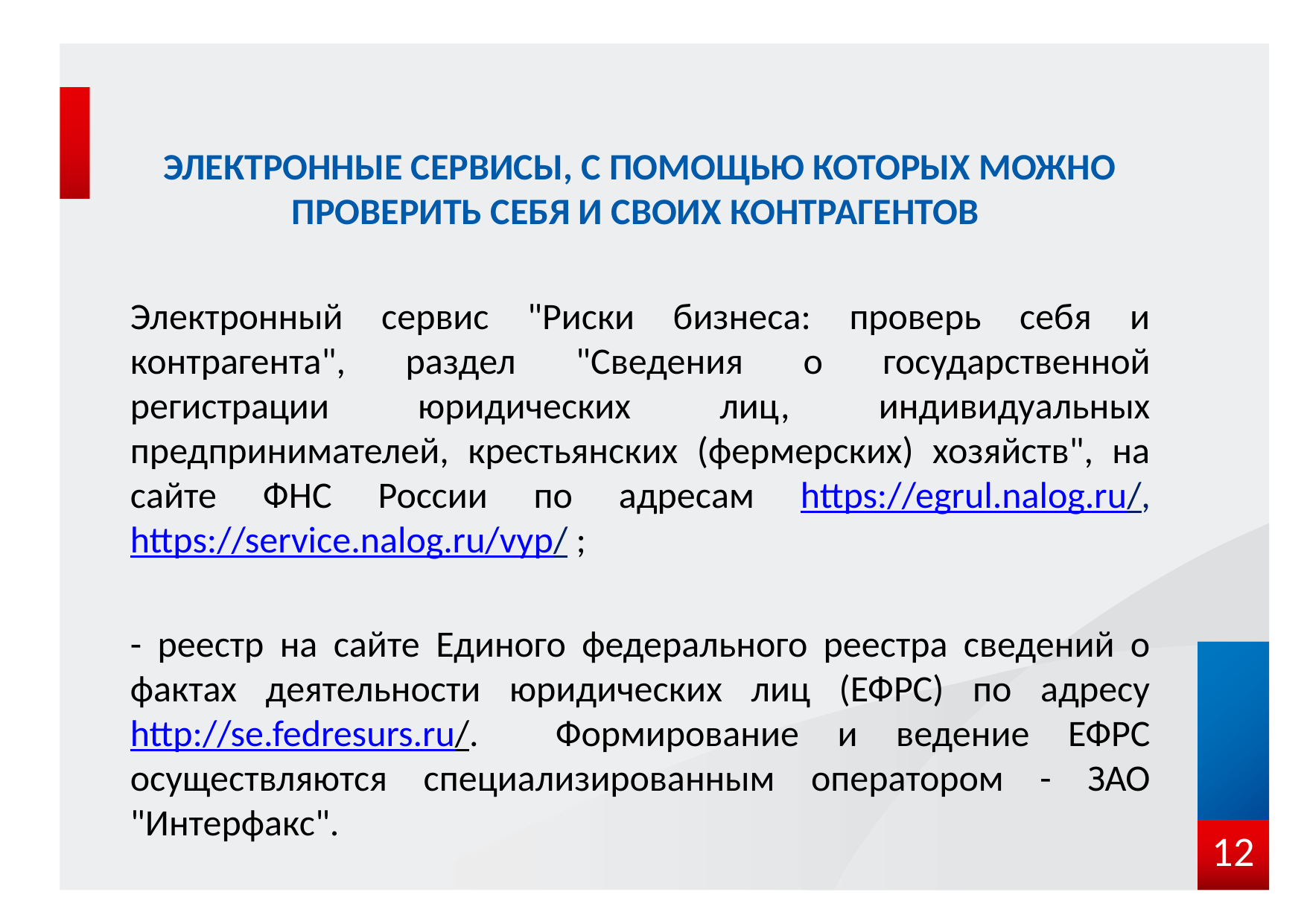

# электронные сервисы, с помощью которых можно проверить себя и своих контрагентов
Электронный сервис "Риски бизнеса: проверь себя и контрагента", раздел "Сведения о государственной регистрации юридических лиц, индивидуальных предпринимателей, крестьянских (фермерских) хозяйств", на сайте ФНС России по адресам https://egrul.nalog.ru/, https://service.nalog.ru/vyp/ ;

- реестр на сайте Единого федерального реестра сведений о фактах деятельности юридических лиц (ЕФРС) по адресу http://se.fedresurs.ru/.  Формирование и ведение ЕФРС осуществляются специализированным оператором - ЗАО "Интерфакс".

12